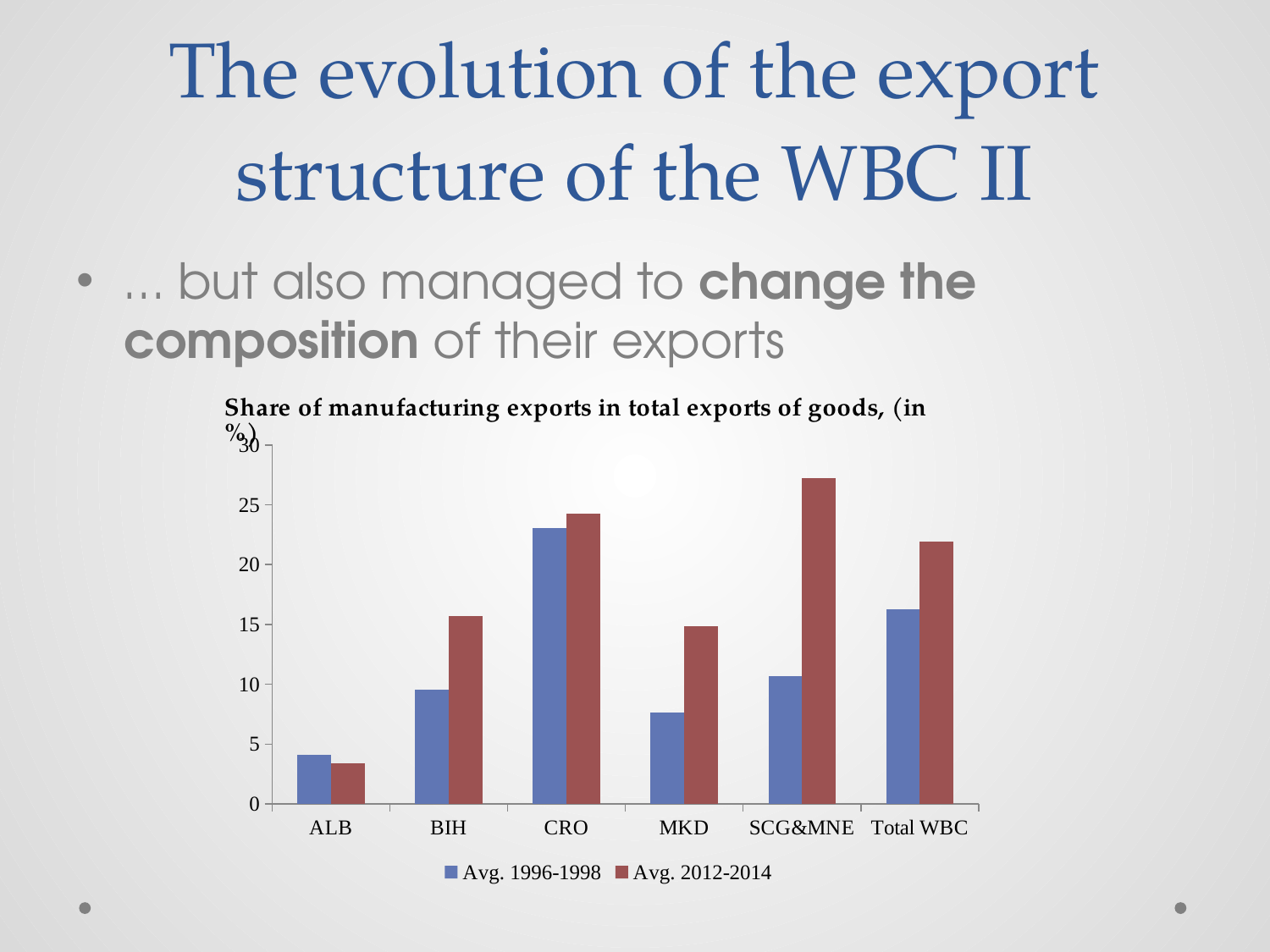

# The evolution of the export structure of the WBC II
… but also managed to change the composition of their exports

### Chart

| Category | Avg. 1996-1998 | Avg. 2012-2014 |
|---|---|---|
| ALB | 4.101304623336731 | 3.4005702139411 |
| BIH | 9.5514168863272 | 15.71730190437701 |
| CRO | 23.03354449654905 | 24.28128203249168 |
| MKD | 7.654416439371067 | 14.81697313621874 |
| SCG&MNE | 10.64724110663887 | 27.25072088786711 |
| Total WBC | 16.23367553282615 | 21.95901599241883 |